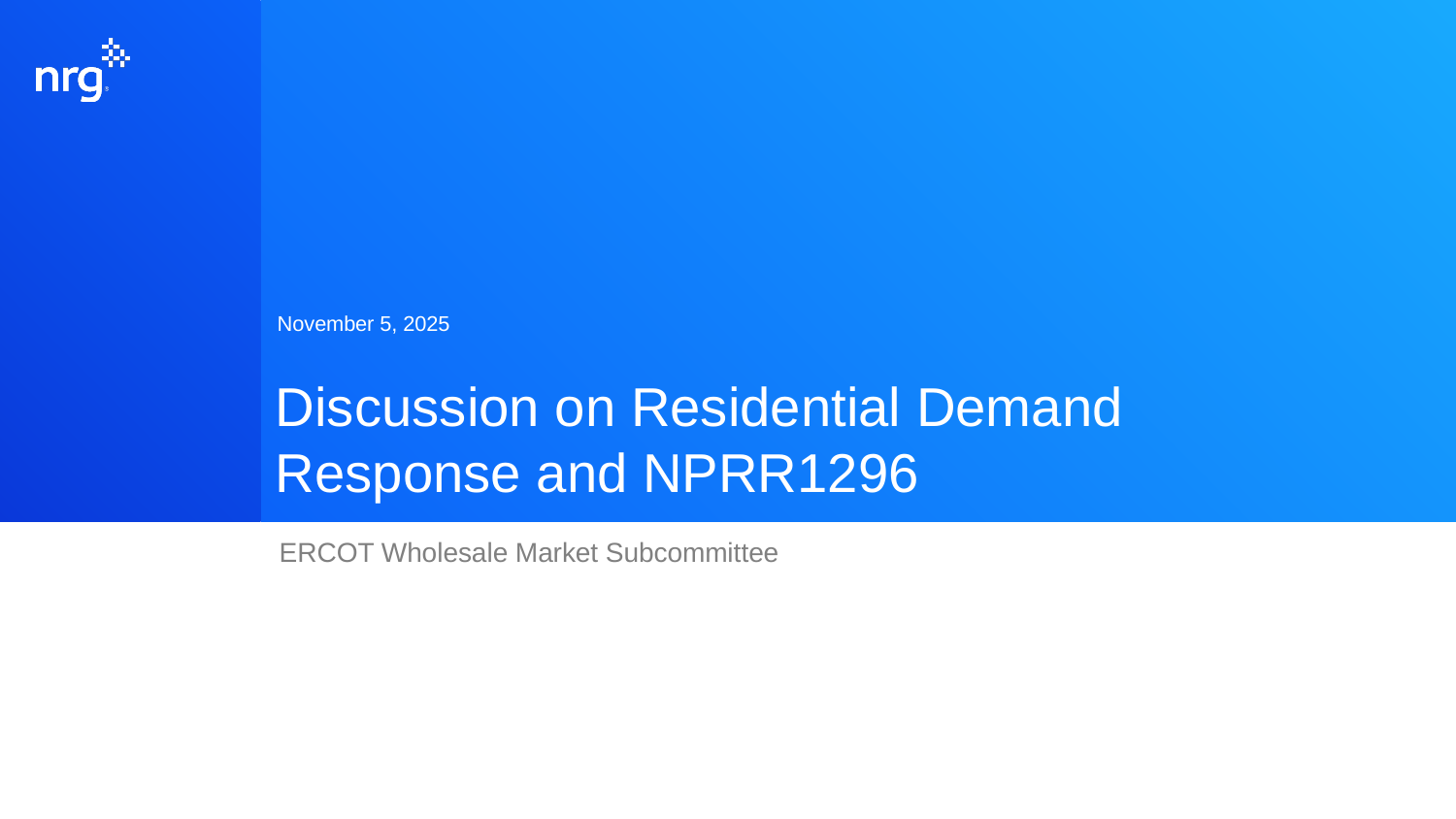

November 5, 2025
Discussion on Residential Demand Response and NPRR1296
ERCOT Wholesale Market Subcommittee